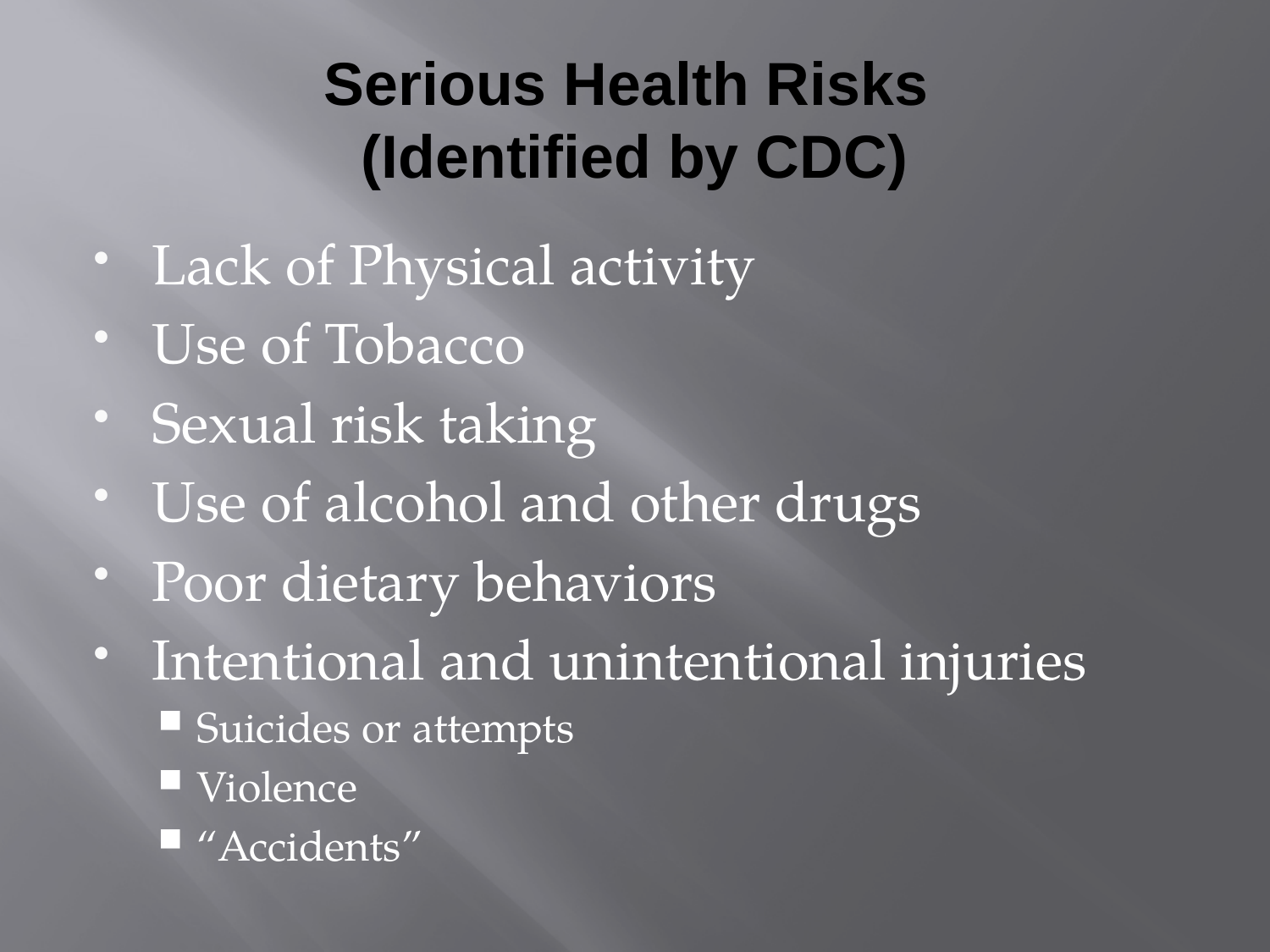

# Serious Health Risks (Identified by CDC)
Lack of Physical activity
Use of Tobacco
Sexual risk taking
Use of alcohol and other drugs
Poor dietary behaviors
Intentional and unintentional injuries
Suicides or attempts
Violence
“Accidents”